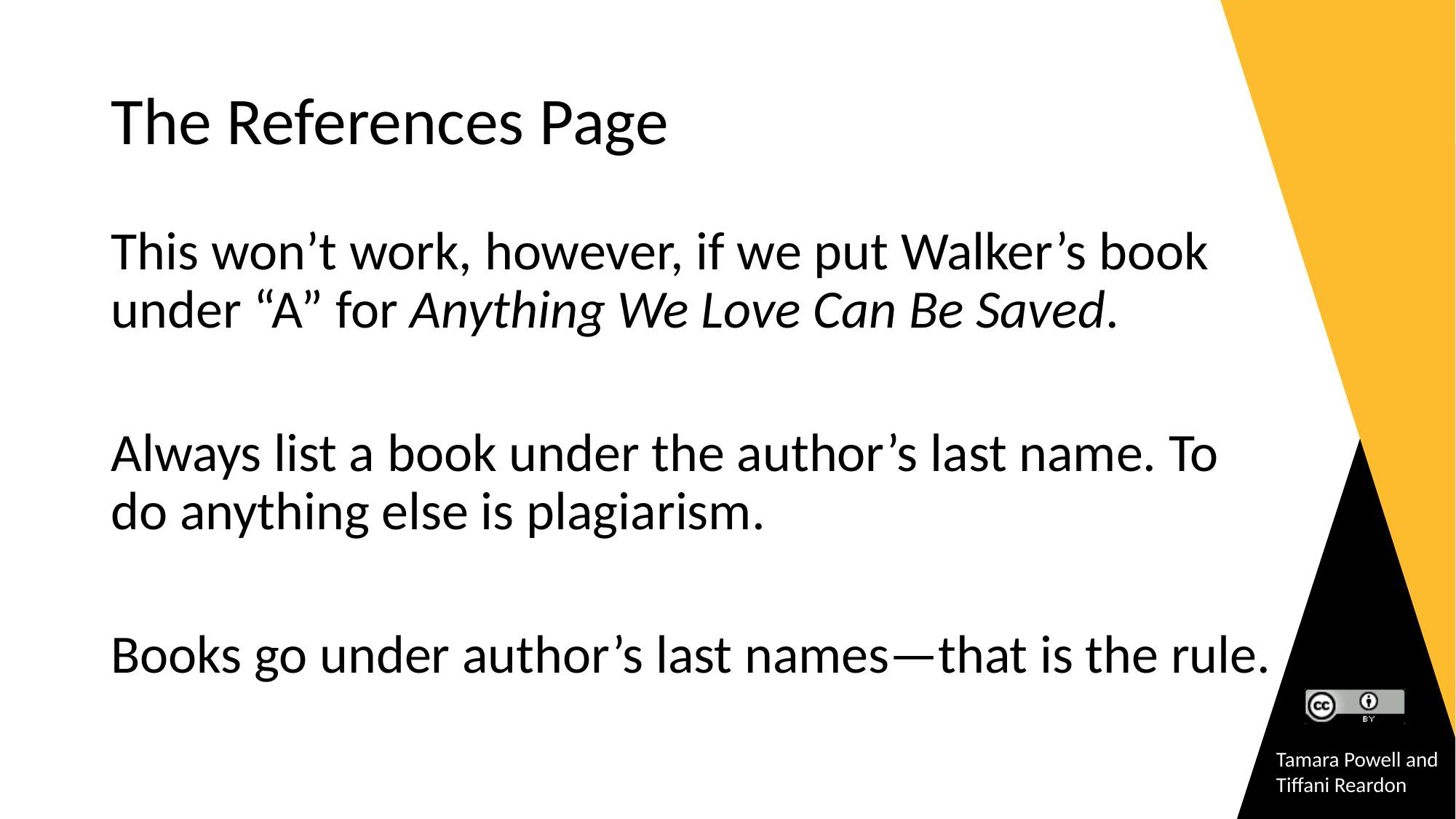

# The References Page
This won’t work, however, if we put Walker’s book under “A” for Anything We Love Can Be Saved.

Always list a book under the author’s last name. To do anything else is plagiarism.

Books go under author’s last names—that is the rule.